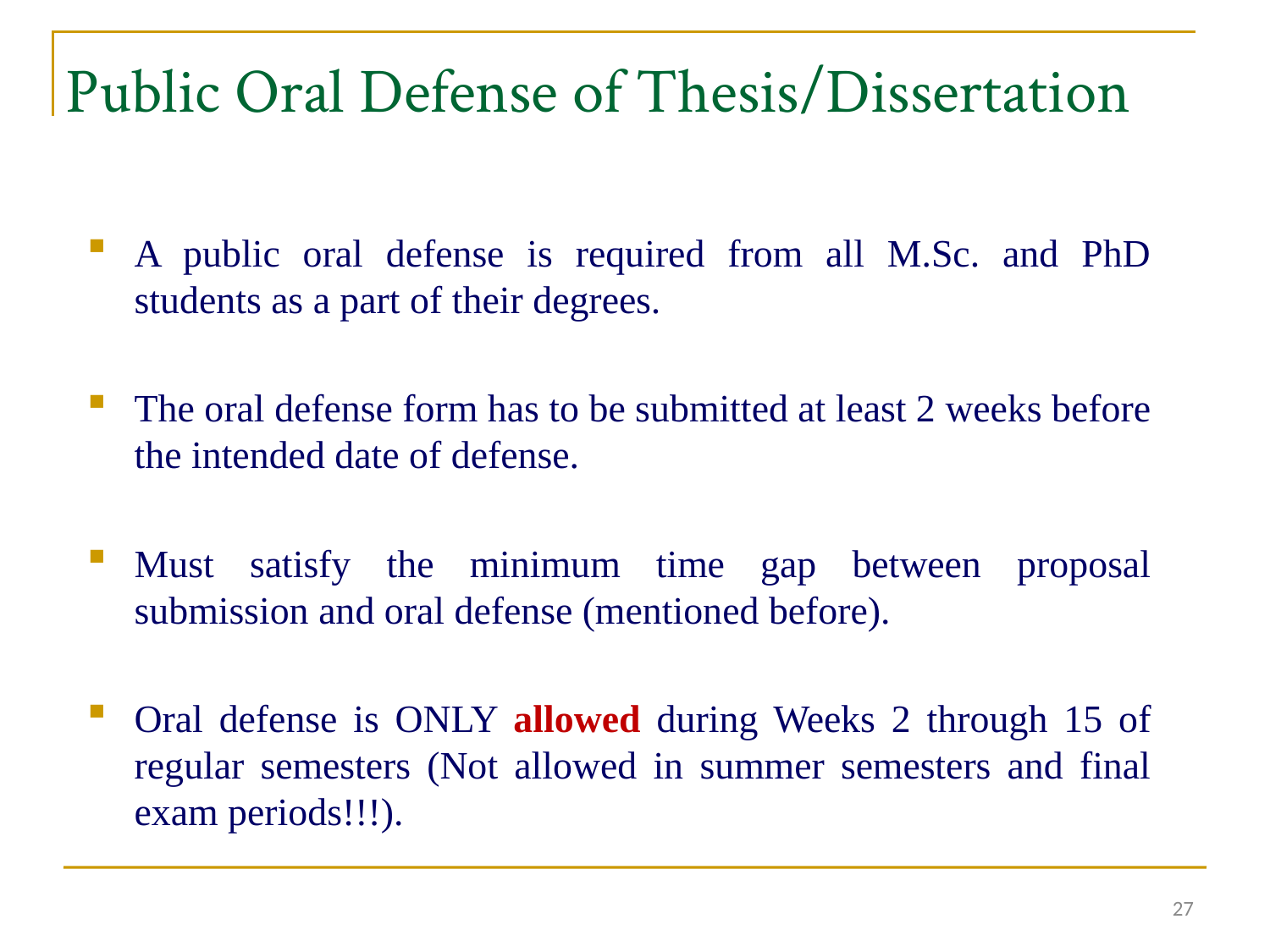

Public Oral Defense of Thesis/Dissertation
A public oral defense is required from all M.Sc. and PhD students as a part of their degrees.

The oral defense form has to be submitted at least 2 weeks before the intended date of defense.

Must satisfy the minimum time gap between proposal submission and oral defense (mentioned before).

Oral defense is ONLY allowed during Weeks 2 through 15 of regular semesters (Not allowed in summer semesters and final exam periods!!!).
27